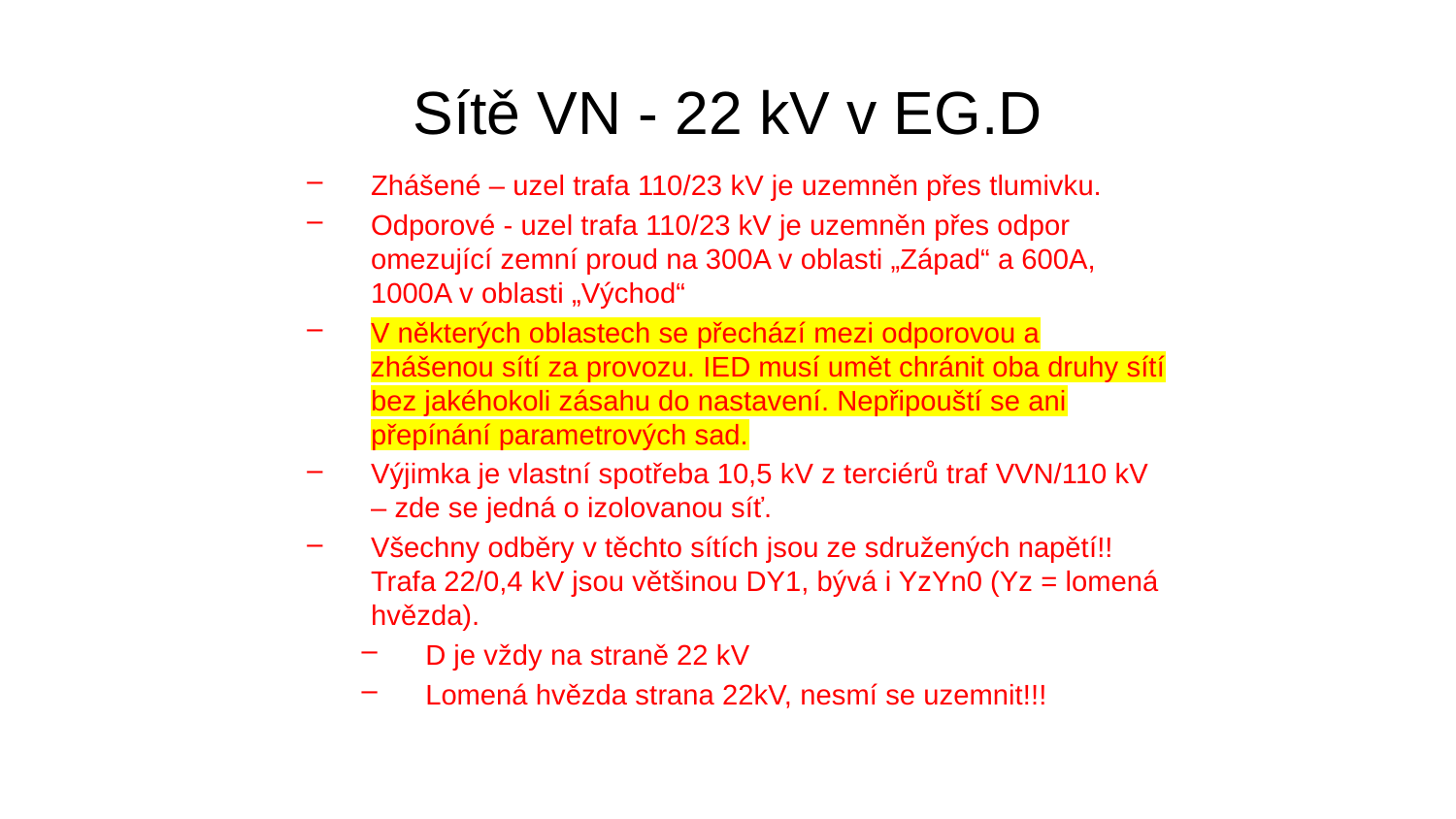

# Sítě VN - 22 kV v EG.D
Zhášené – uzel trafa 110/23 kV je uzemněn přes tlumivku.
Odporové - uzel trafa 110/23 kV je uzemněn přes odpor omezující zemní proud na 300A v oblasti „Západ“ a 600A, 1000A v oblasti „Východ“
V některých oblastech se přechází mezi odporovou a zhášenou sítí za provozu. IED musí umět chránit oba druhy sítí bez jakéhokoli zásahu do nastavení. Nepřipouští se ani přepínání parametrových sad.
Výjimka je vlastní spotřeba 10,5 kV z terciérů traf VVN/110 kV – zde se jedná o izolovanou síť.
Všechny odběry v těchto sítích jsou ze sdružených napětí!! Trafa 22/0,4 kV jsou většinou DY1, bývá i YzYn0 (Yz = lomená hvězda).
D je vždy na straně 22 kV
Lomená hvězda strana 22kV, nesmí se uzemnit!!!